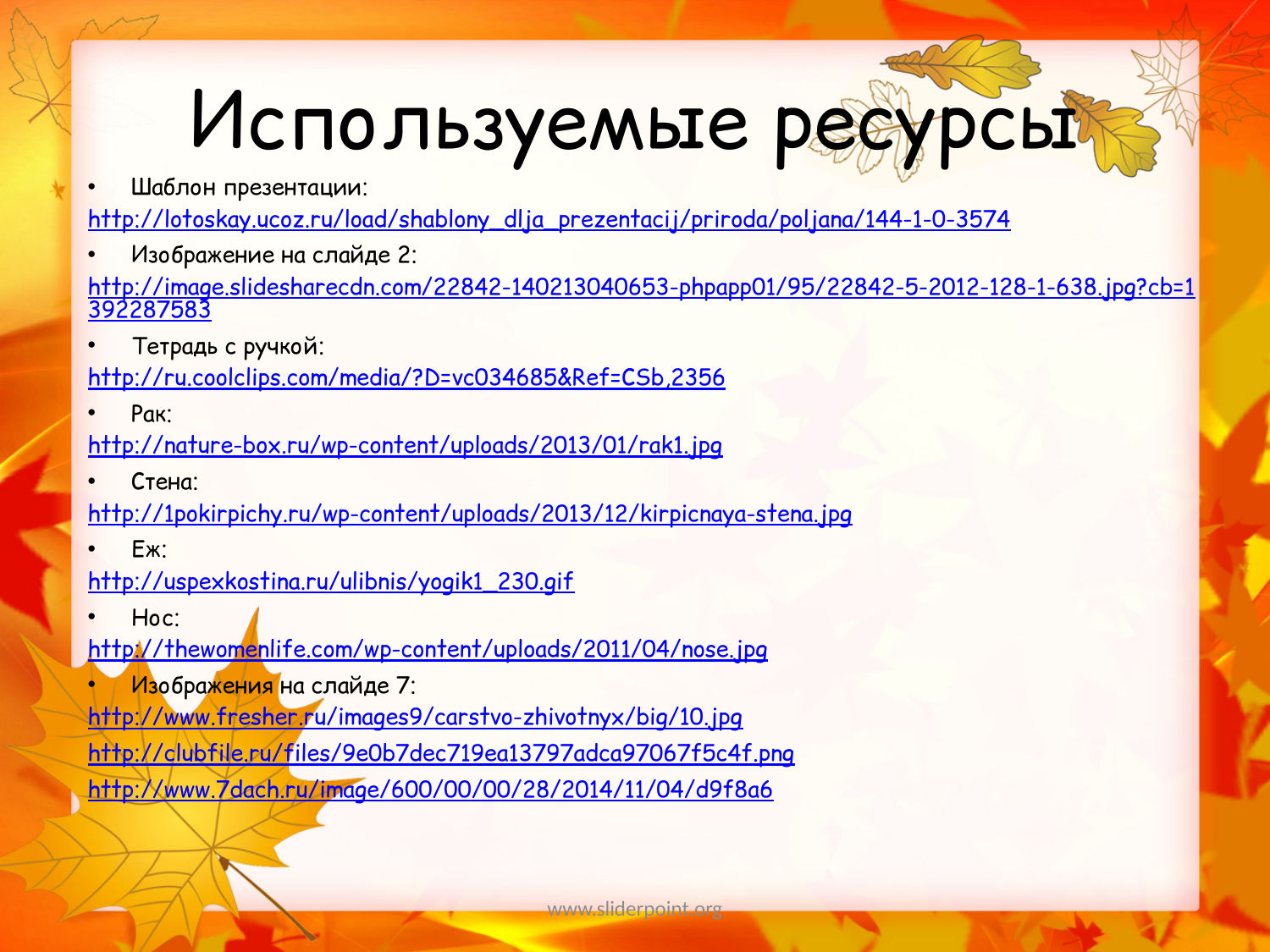

# Используемые ресурсы
Шаблон презентации:
http://lotoskay.ucoz.ru/load/shablony_dlja_prezentacij/priroda/poljana/144-1-0-3574
Изображение на слайде 2:
http://image.slidesharecdn.com/22842-140213040653-phpapp01/95/22842-5-2012-128-1-638.jpg?cb=1392287583
Тетрадь с ручкой:
http://ru.coolclips.com/media/?D=vc034685&Ref=CSb,2356
Рак:
http://nature-box.ru/wp-content/uploads/2013/01/rak1.jpg
Стена:
http://1pokirpichy.ru/wp-content/uploads/2013/12/kirpicnaya-stena.jpg
Еж:
http://uspexkostina.ru/ulibnis/yogik1_230.gif
Нос:
http://thewomenlife.com/wp-content/uploads/2011/04/nose.jpg
Изображения на слайде 7:
http://www.fresher.ru/images9/carstvo-zhivotnyx/big/10.jpg
http://clubfile.ru/files/9e0b7dec719ea13797adca97067f5c4f.png
http://www.7dach.ru/image/600/00/00/28/2014/11/04/d9f8a6

www.sliderpoint.org